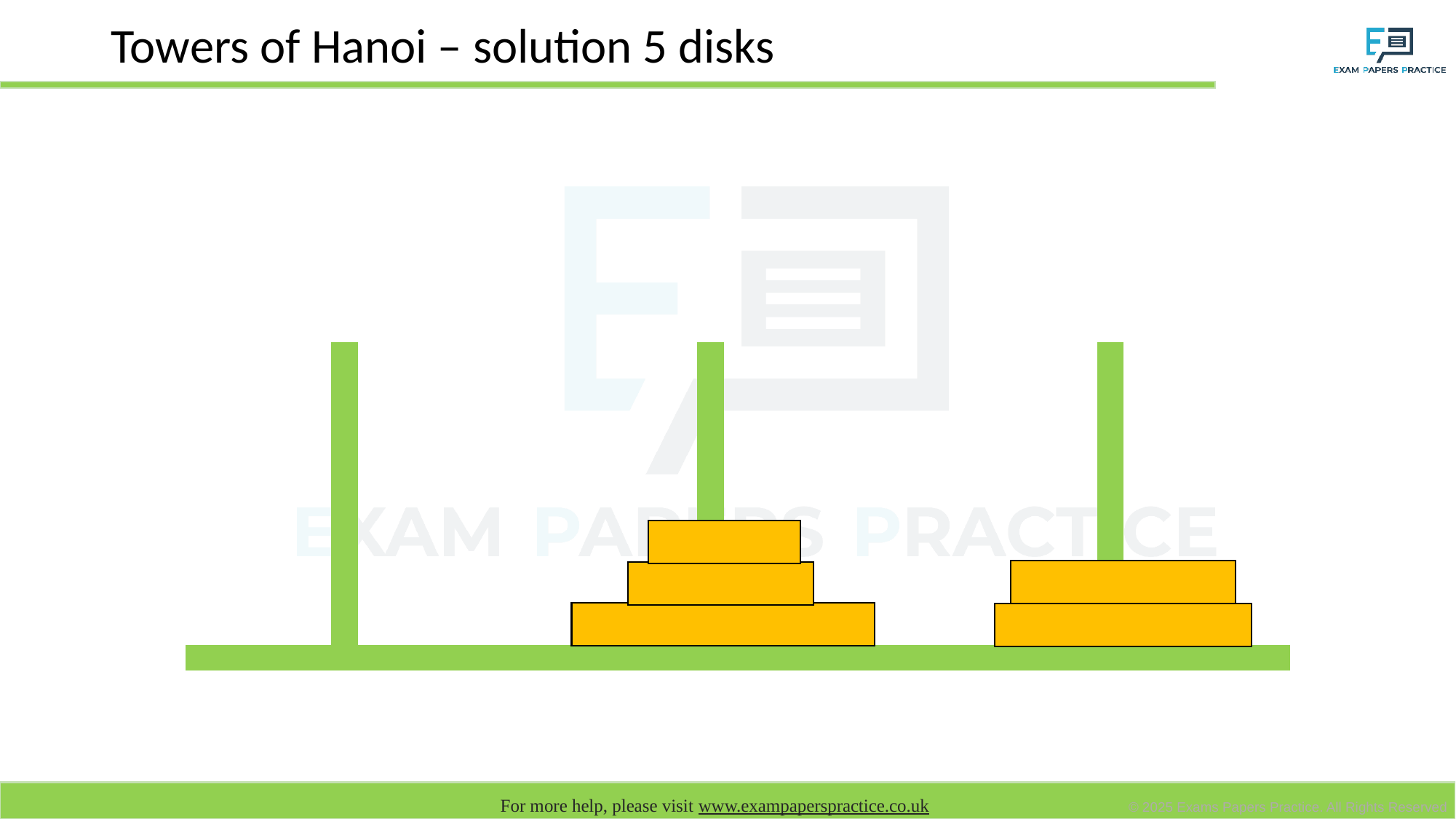

# Towers of Hanoi – solution 5 disks